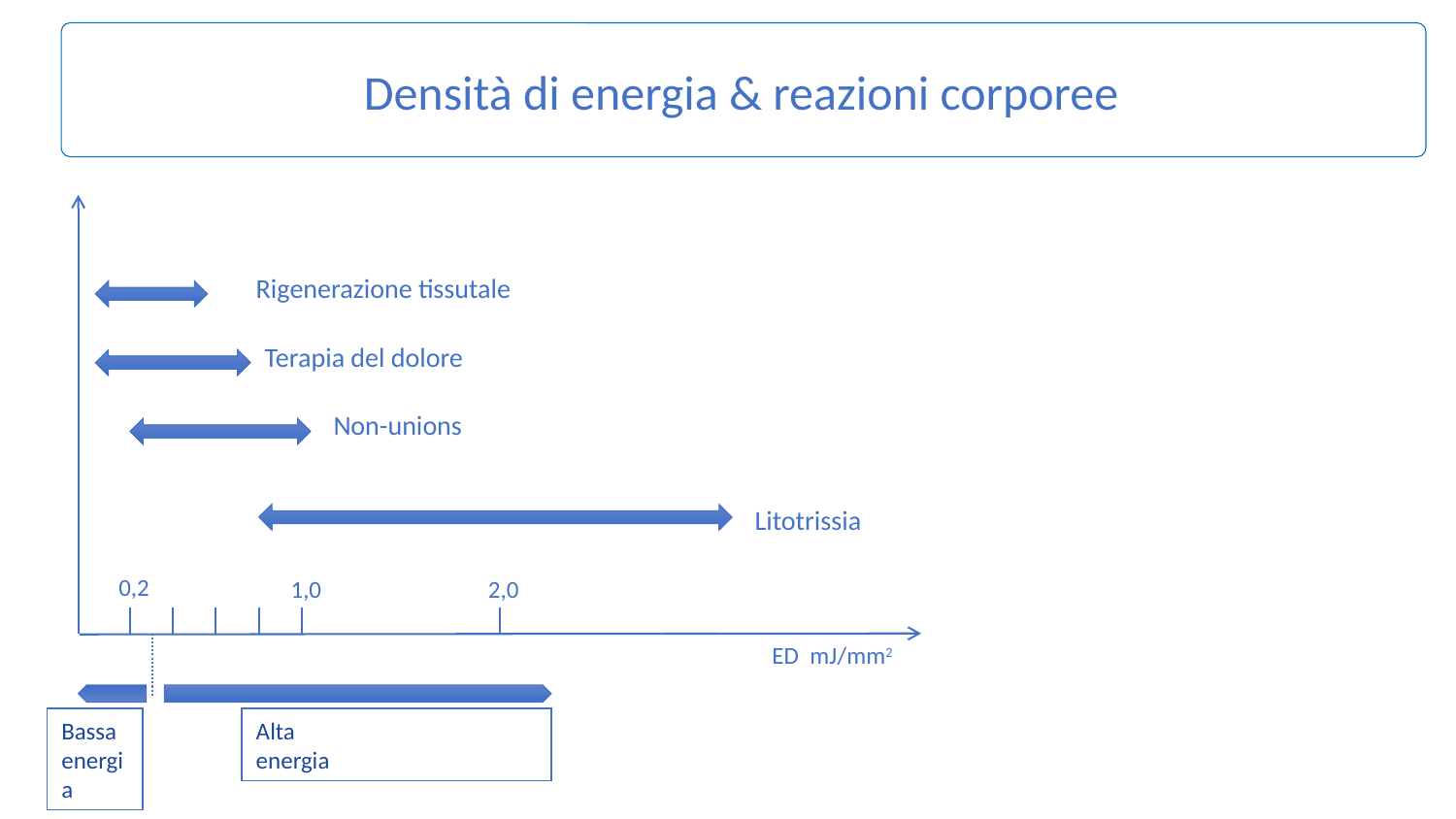

Densità di energia & reazioni corporee

#
Rigenerazione tissutale

Terapia del dolore

Non-unions

Litotrissia

0,2
1,0
2,0
ED  mJ/mm2

Bassa
energia
Alta
energia